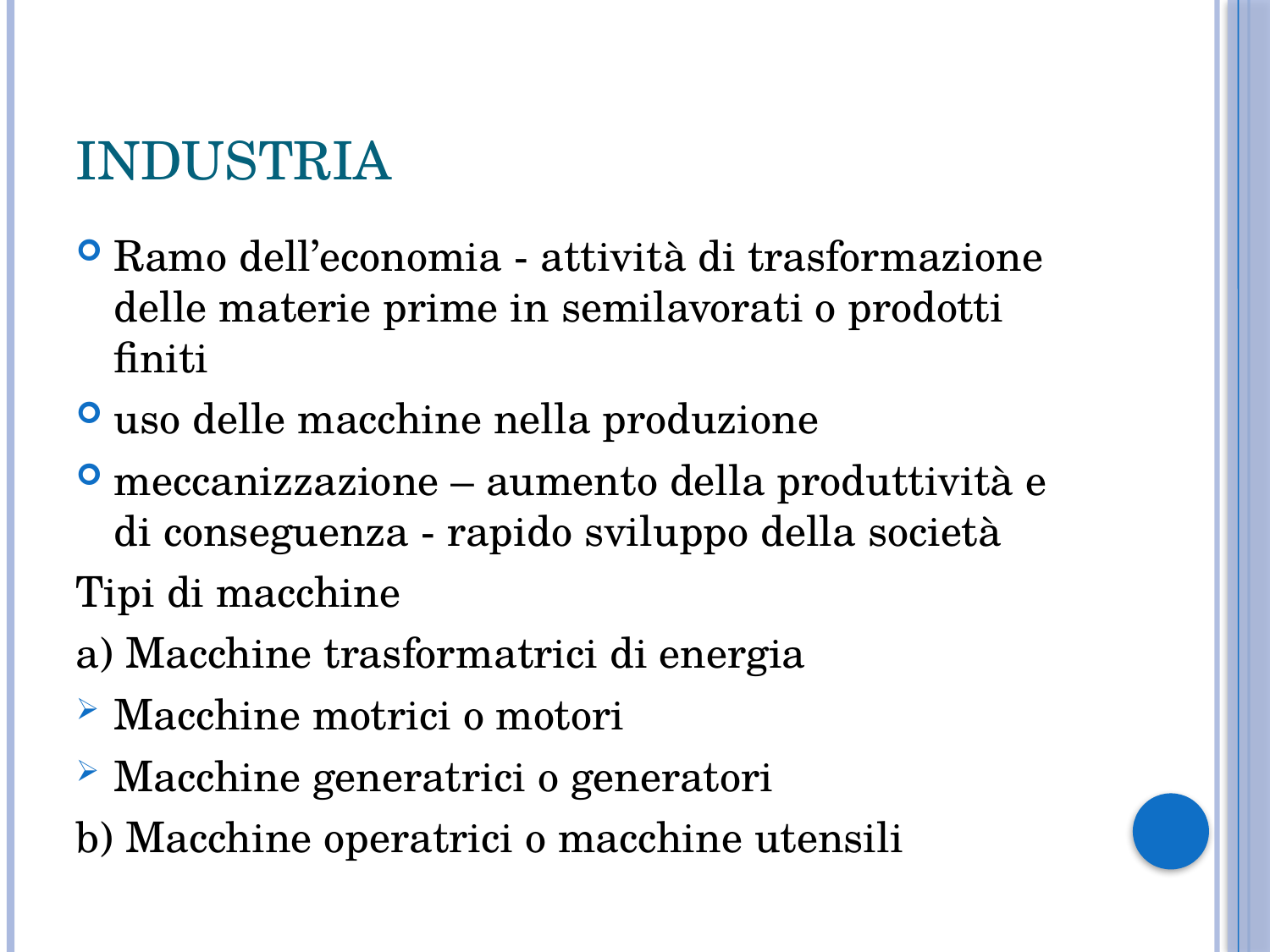

# industria
Ramo dell’economia - attività di trasformazione delle materie prime in semilavorati o prodotti finiti
uso delle macchine nella produzione
meccanizzazione – aumento della produttività e di conseguenza - rapido sviluppo della società
Tipi di macchine
a) Macchine trasformatrici di energia
Macchine motrici o motori
Macchine generatrici o generatori
b) Macchine operatrici o macchine utensili